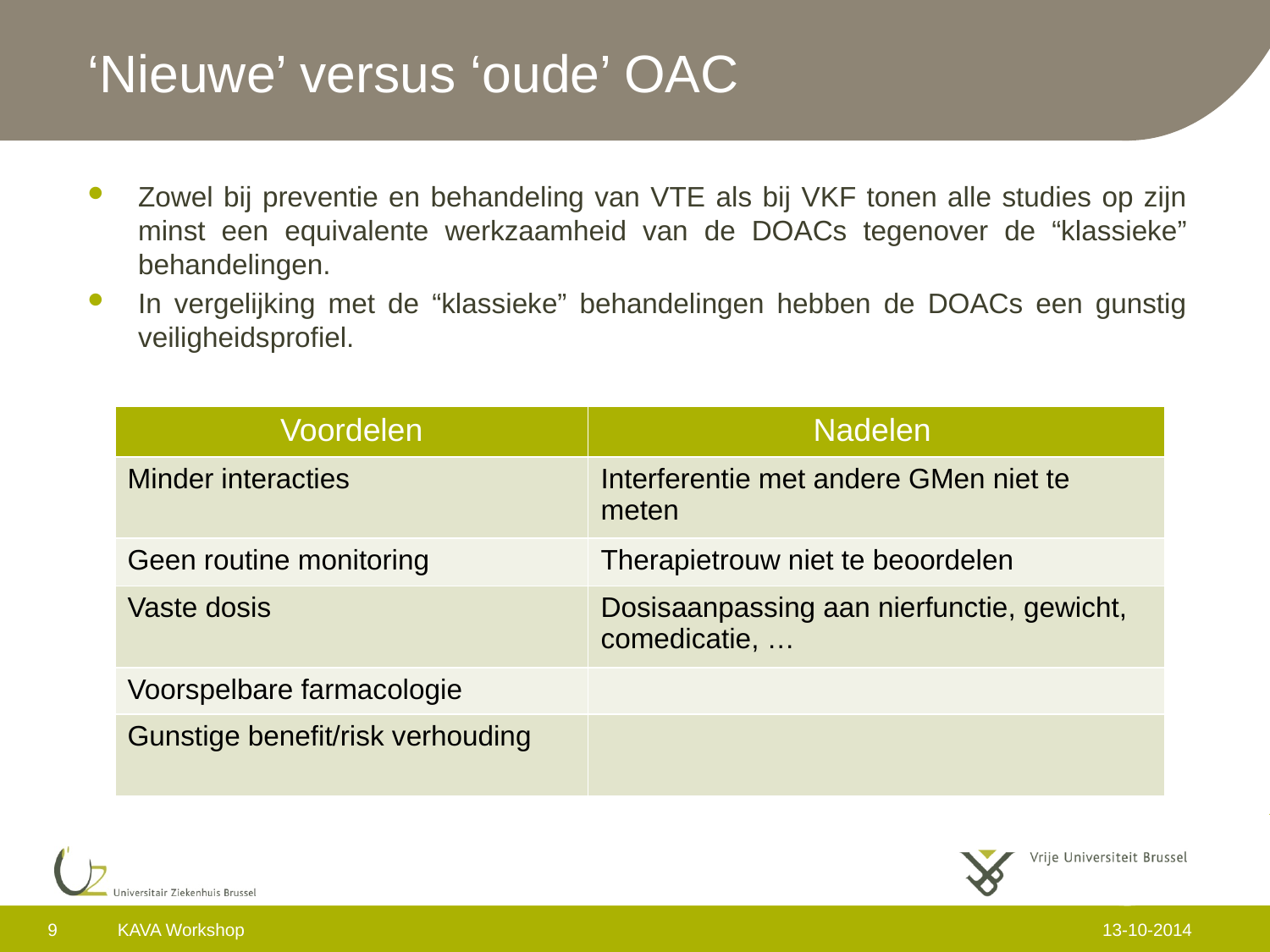

# ‘Nieuwe’ versus ‘oude’ OAC
Zowel bij preventie en behandeling van VTE als bij VKF tonen alle studies op zijn minst een equivalente werkzaamheid van de DOACs tegenover de “klassieke” behandelingen.
In vergelijking met de “klassieke” behandelingen hebben de DOACs een gunstig veiligheidsprofiel.

| Voordelen | Nadelen |
| --- | --- |
| Minder interacties | Interferentie met andere GMen niet te meten |
| Geen routine monitoring | Therapietrouw niet te beoordelen |
| Vaste dosis | Dosisaanpassing aan nierfunctie, gewicht, comedicatie, … |
| Voorspelbare farmacologie |  |
| Gunstige benefit/risk verhouding |  |
9
KAVA Workshop
13-10-2014